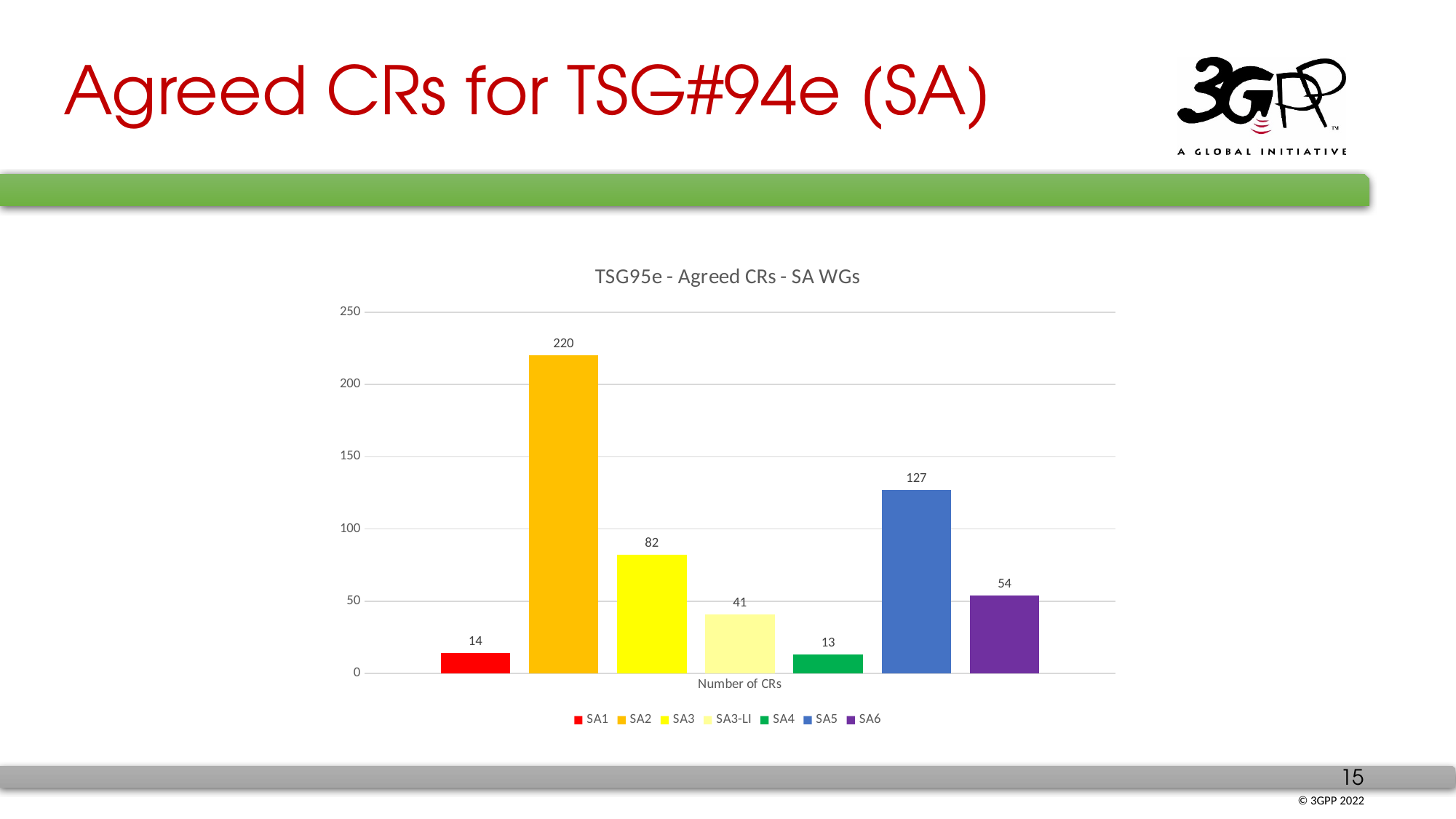

# Agreed CRs for TSG#94e (SA)

### Chart: TSG95e - Agreed CRs - SA WGs

| Category | SA1 | SA2 | SA3 | SA3-LI | SA4 | SA5 | SA6 |
|---|---|---|---|---|---|---|---|
| Number of CRs | 14.0 | 220.0 | 82.0 | 41.0 | 13.0 | 127.0 | 54.0 |